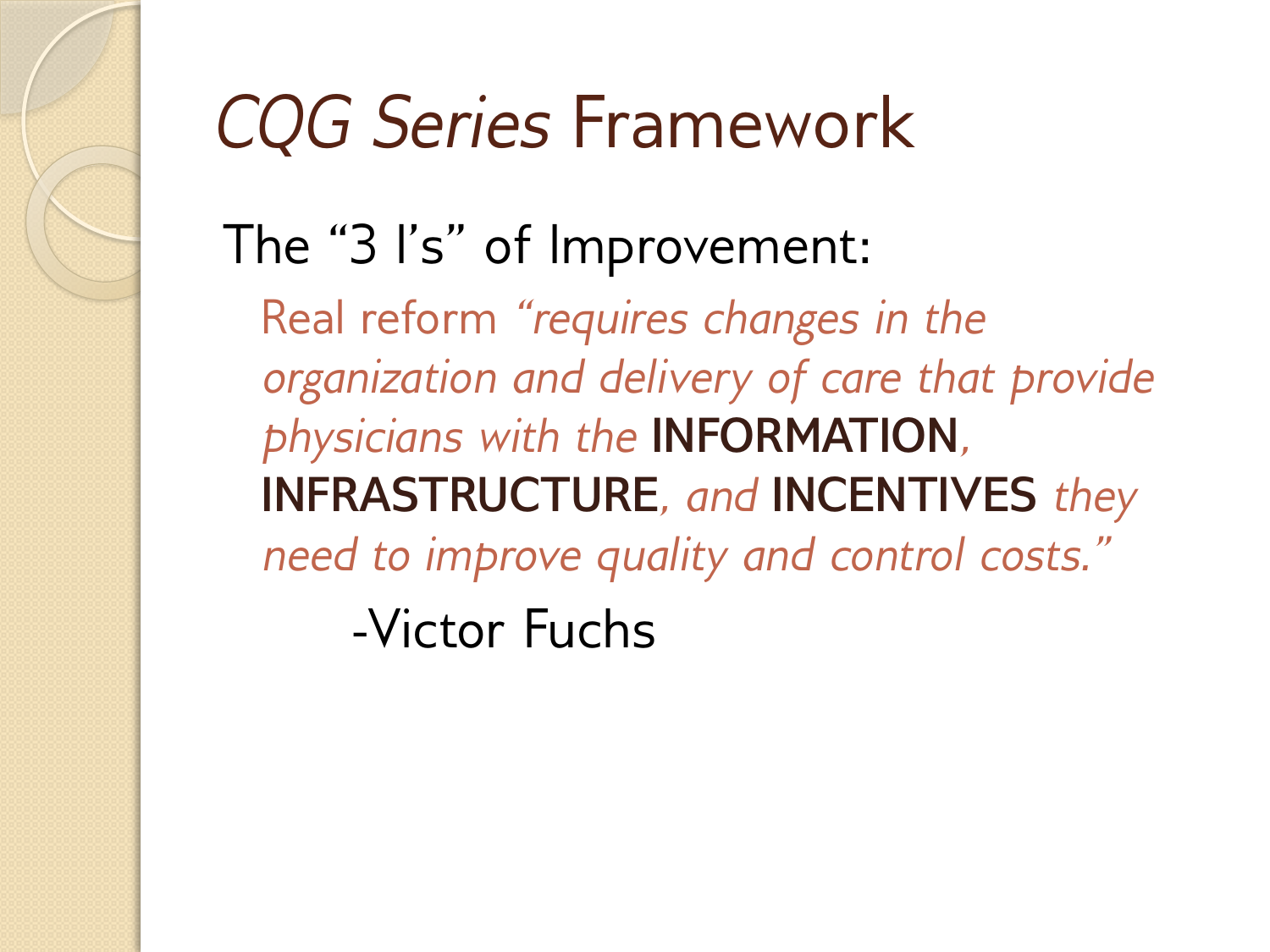

# CQG Series Framework
The “3 I’s” of Improvement:
Real reform “requires changes in the organization and delivery of care that provide physicians with the information, infrastructure, and incentives they need to improve quality and control costs.”
	-Victor Fuchs